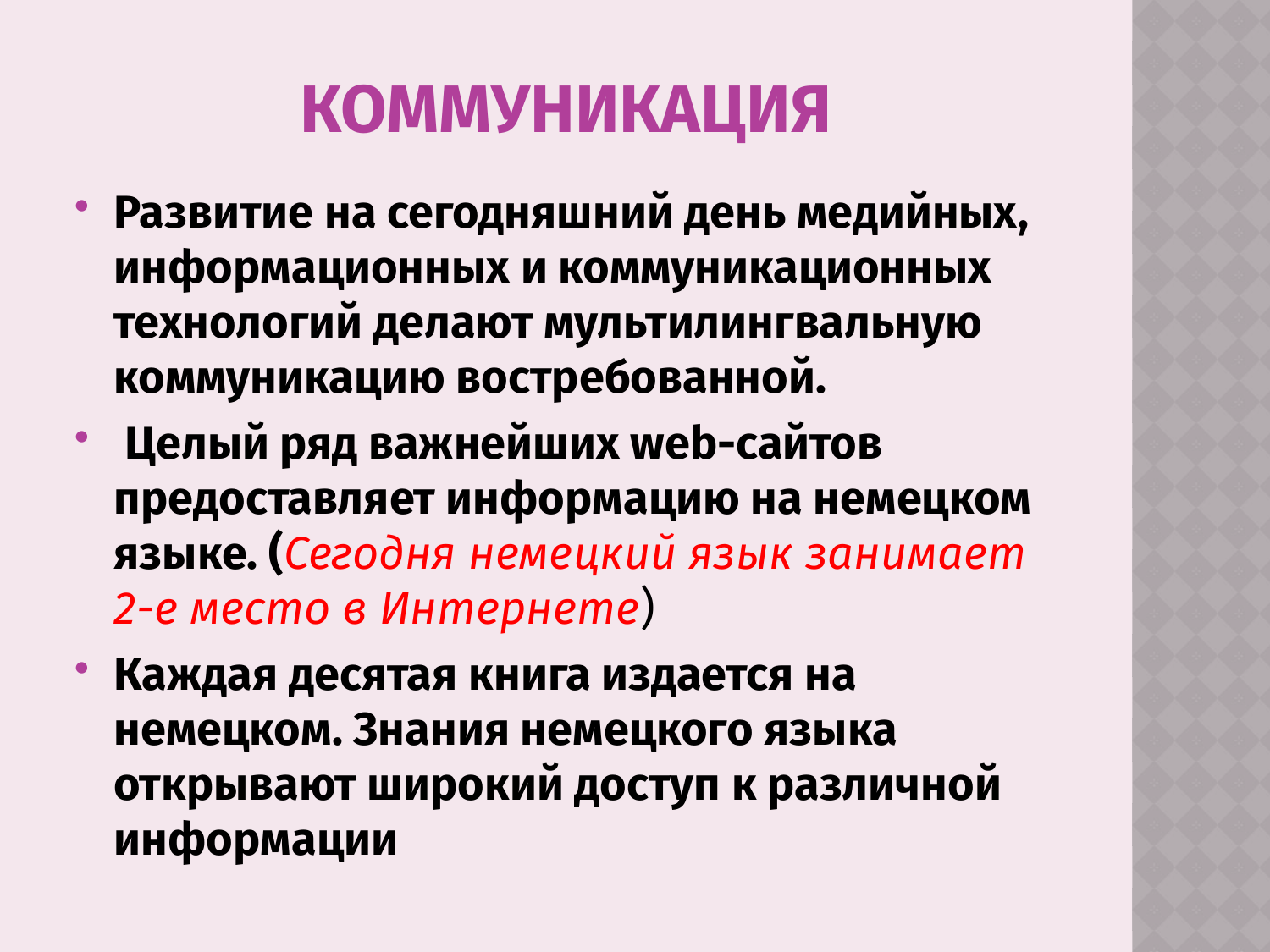

# Коммуникация
Развитие на сегодняшний день медийных, информационных и коммуникационных технологий делают мультилингвальную коммуникацию востребованной.
 Целый ряд важнейших web-сайтов предоставляет информацию на немецком языке. (Сегодня немецкий язык занимает 2-е место в Интернете)
Каждая десятая книга издается на немецком. Знания немецкого языка открывают широкий доступ к различной информации